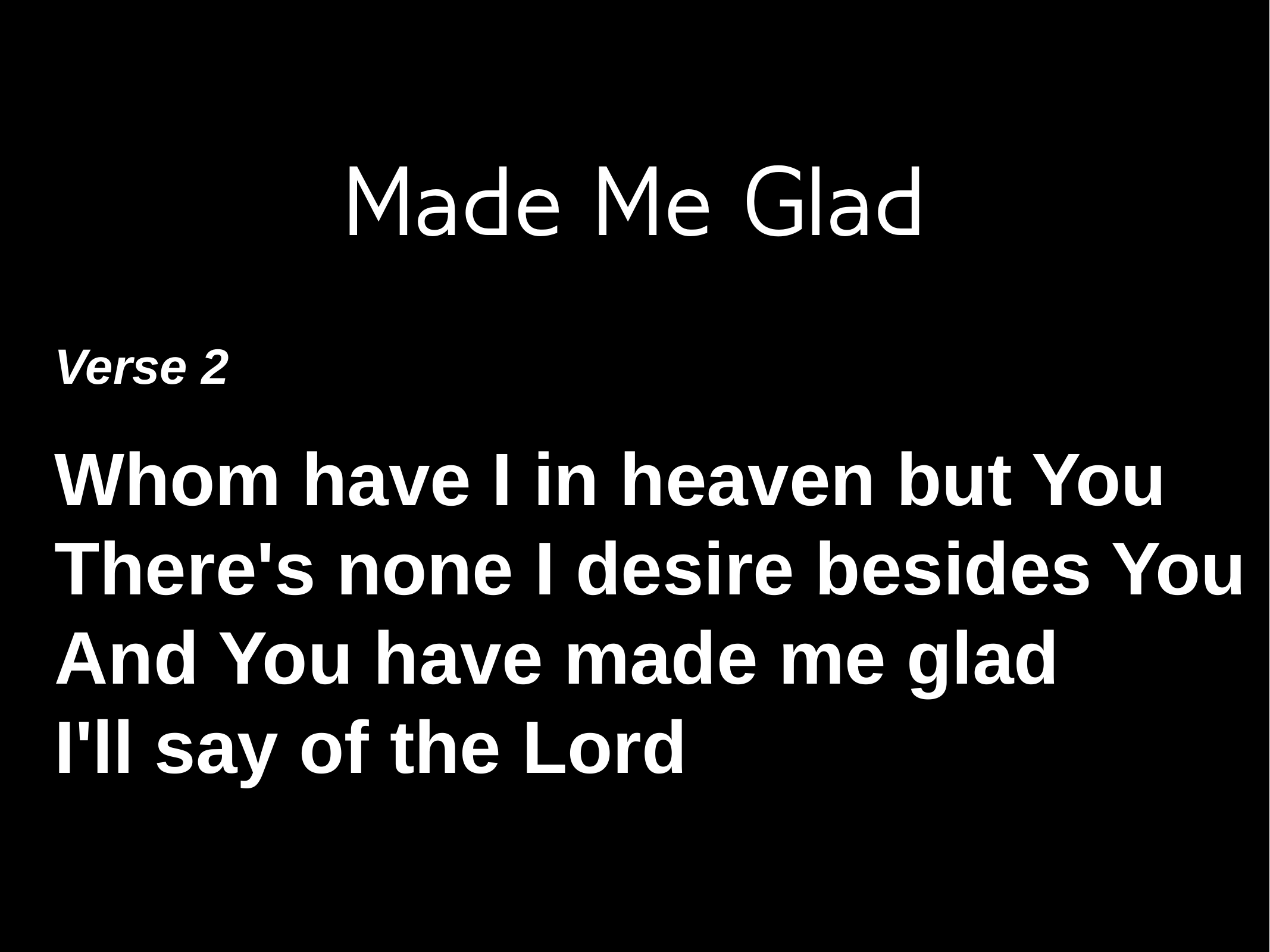

# Made Me Glad
Verse 2
Whom have I in heaven but You
There's none I desire besides You
And You have made me glad
I'll say of the Lord